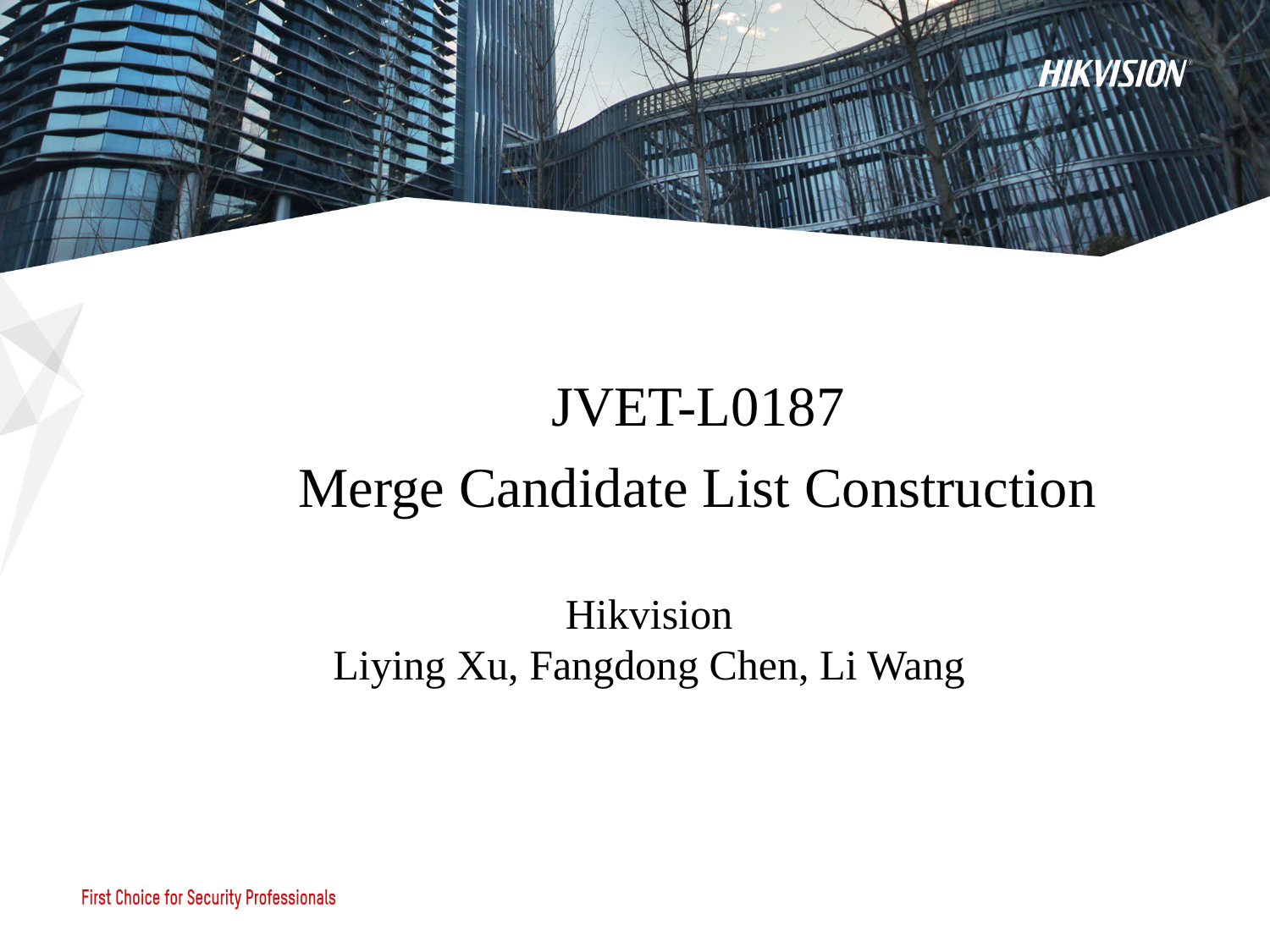

JVET-L0187
Merge Candidate List Construction

Hikvision
Liying Xu, Fangdong Chen, Li Wang